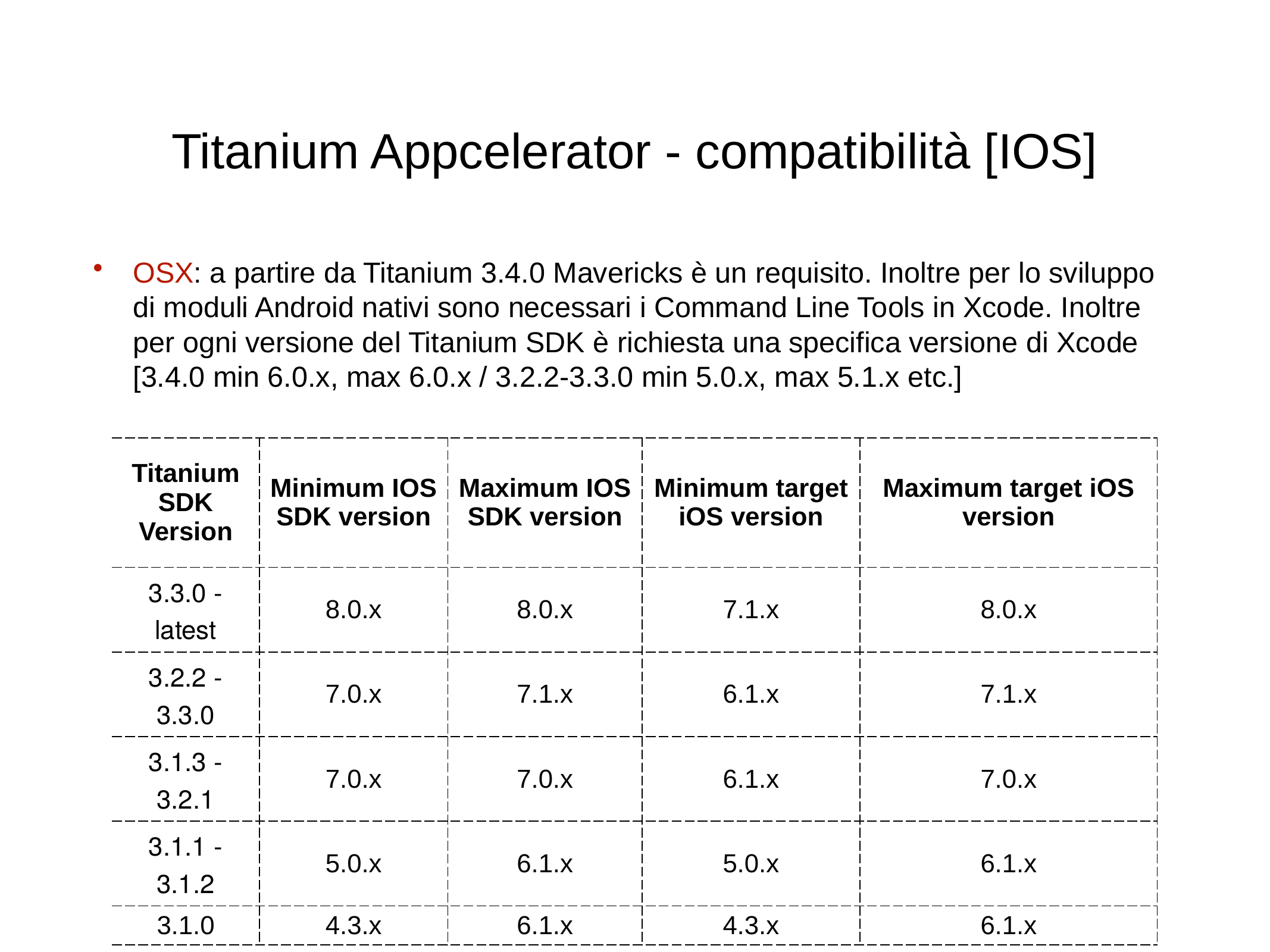

# Titanium Appcelerator - compatibilità [IOS]
OSX: a partire da Titanium 3.4.0 Mavericks è un requisito. Inoltre per lo sviluppo di moduli Android nativi sono necessari i Command Line Tools in Xcode. Inoltre per ogni versione del Titanium SDK è richiesta una specifica versione di Xcode [3.4.0 min 6.0.x, max 6.0.x / 3.2.2-3.3.0 min 5.0.x, max 5.1.x etc.]
| Titanium SDK Version | Minimum IOS SDK version | Maximum IOS SDK version | Minimum target iOS version | Maximum target iOS version |
| --- | --- | --- | --- | --- |
| 3.3.0 - latest | 8.0.x | 8.0.x | 7.1.x | 8.0.x |
| 3.2.2 - 3.3.0 | 7.0.x | 7.1.x | 6.1.x | 7.1.x |
| 3.1.3 - 3.2.1 | 7.0.x | 7.0.x | 6.1.x | 7.0.x |
| 3.1.1 - 3.1.2 | 5.0.x | 6.1.x | 5.0.x | 6.1.x |
| 3.1.0 | 4.3.x | 6.1.x | 4.3.x | 6.1.x |